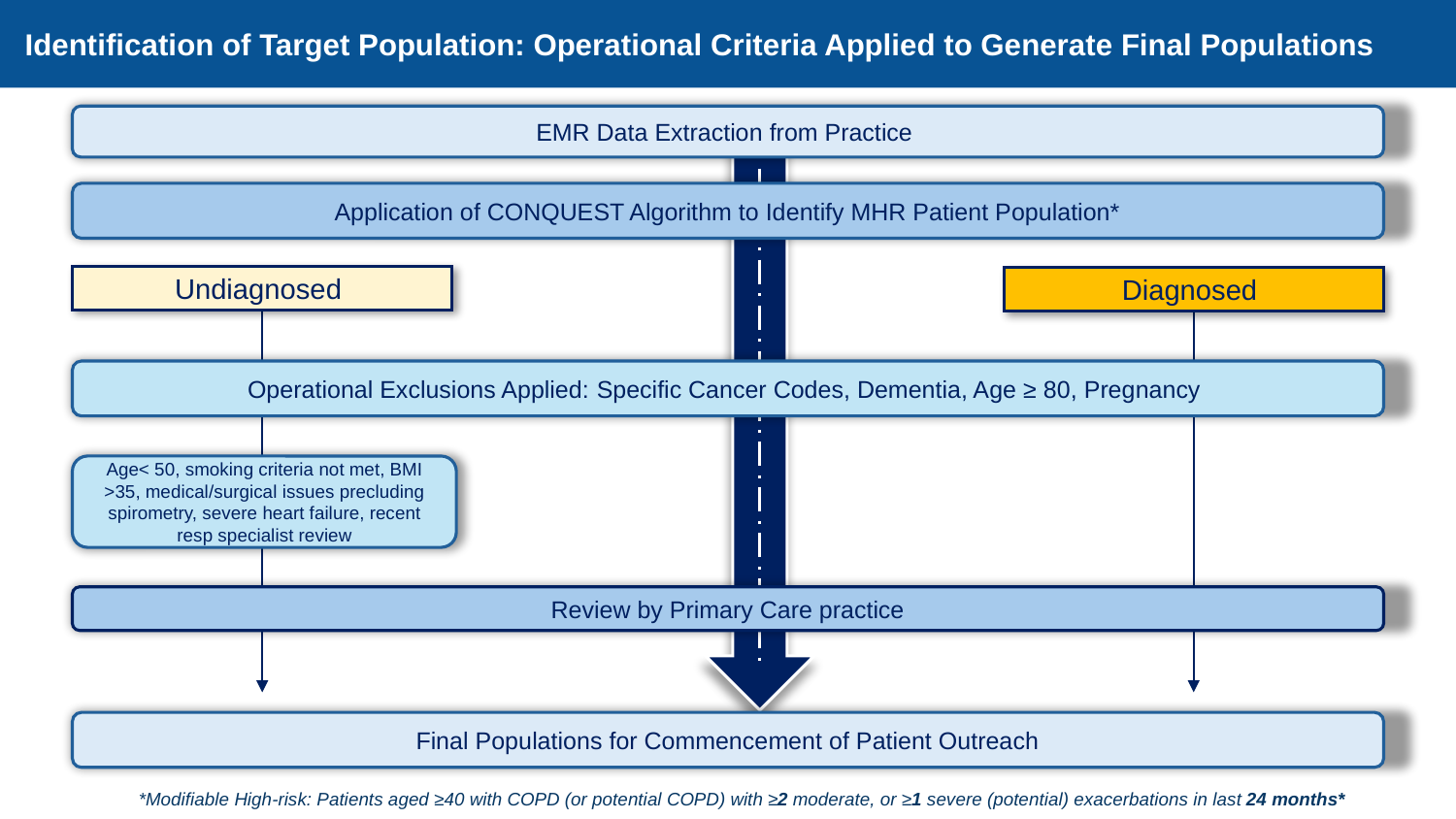

Identification of Target Population: Operational Criteria Applied to Generate Final Populations
EMR Data Extraction from Practice
Application of CONQUEST Algorithm to Identify MHR Patient Population*
Undiagnosed
Diagnosed
Operational Exclusions Applied: Specific Cancer Codes, Dementia, Age ≥ 80, Pregnancy

Age< 50, smoking criteria not met, BMI >35, medical/surgical issues precluding spirometry, severe heart failure, recent resp specialist review
Review by Primary Care practice
Final Populations for Commencement of Patient Outreach
*Modifiable High-risk: Patients aged ≥40 with COPD (or potential COPD) with ≥2 moderate, or ≥1 severe (potential) exacerbations in last 24 months*